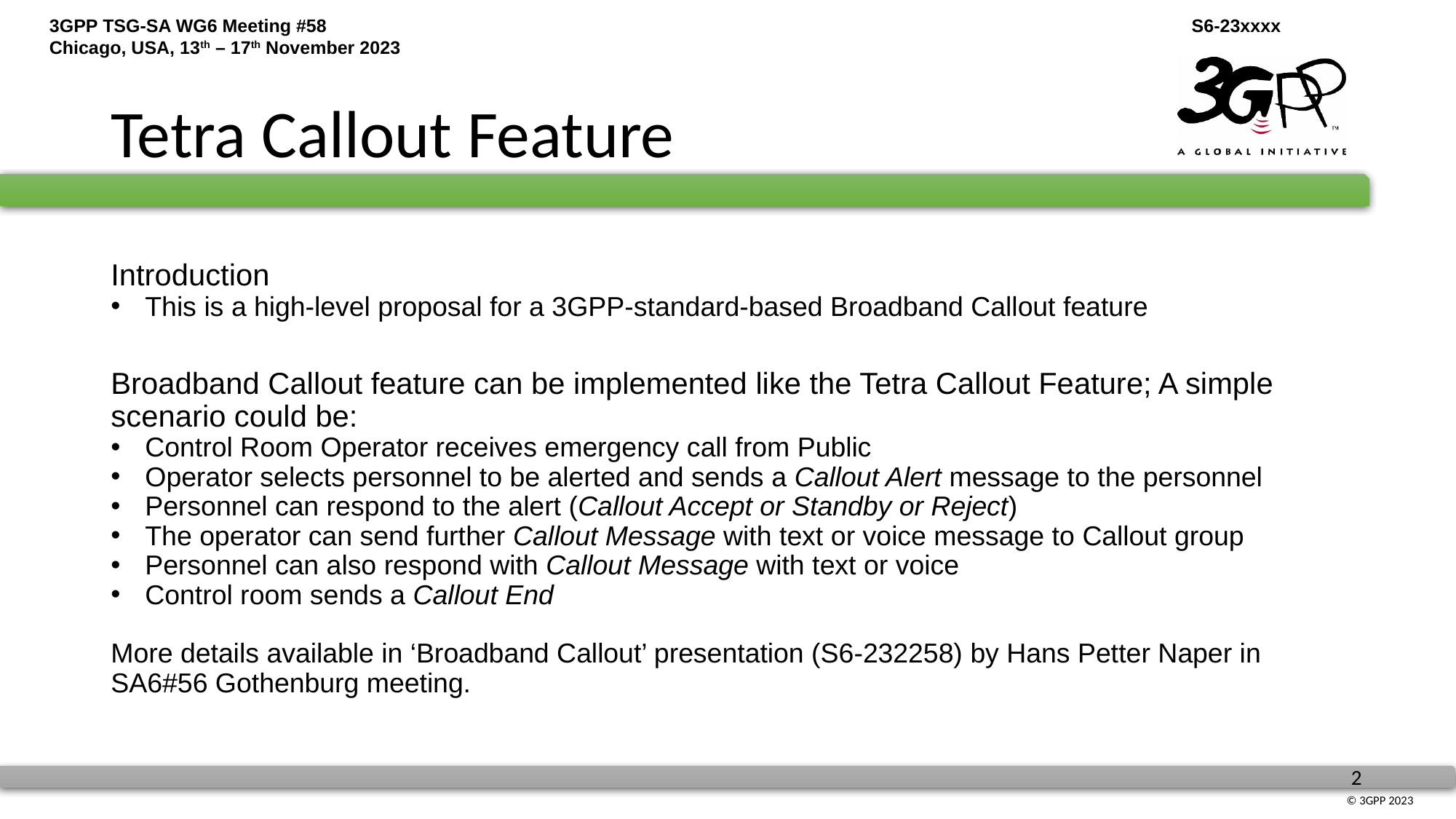

# Tetra Callout Feature

Introduction
This is a high-level proposal for a 3GPP-standard-based Broadband Callout feature

Broadband Callout feature can be implemented like the Tetra Callout Feature; A simple scenario could be:
Control Room Operator receives emergency call from Public
Operator selects personnel to be alerted and sends a Callout Alert message to the personnel
Personnel can respond to the alert (Callout Accept or Standby or Reject)
The operator can send further Callout Message with text or voice message to Callout group
Personnel can also respond with Callout Message with text or voice
Control room sends a Callout End

More details available in ‘Broadband Callout’ presentation (S6-232258) by Hans Petter Naper in SA6#56 Gothenburg meeting.